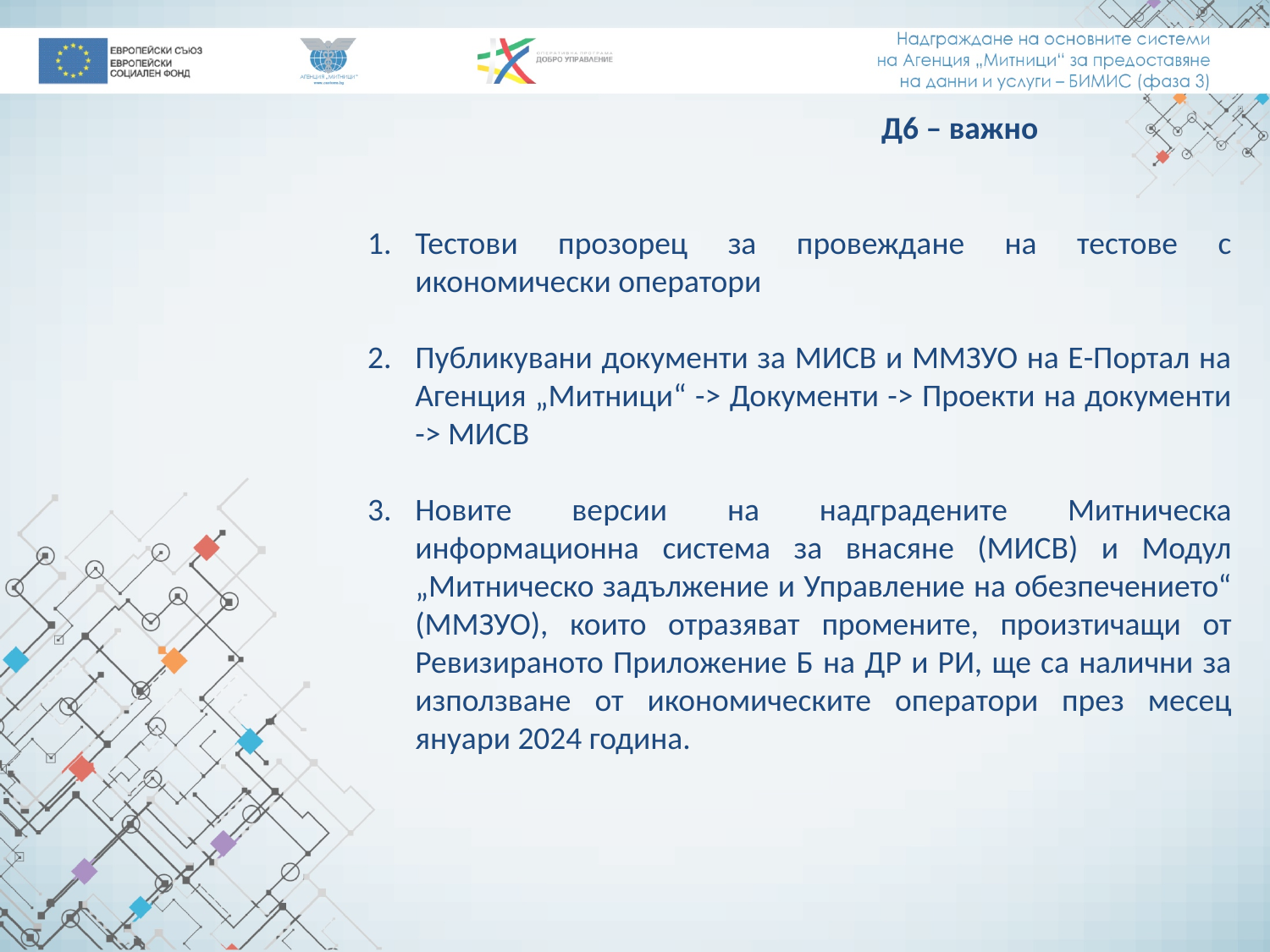

Д6 – важно
Тестови прозорец за провеждане на тестове с икономически оператори

Публикувани документи за МИСВ и ММЗУО на Е-Портал на Агенция „Митници“ -> Документи -> Проекти на документи -> МИСВ

Новите версии на надградените Митническа информационна система за внасяне (МИСВ) и Модул „Митническо задължение и Управление на обезпечението“ (ММЗУО), които отразяват промените, произтичащи от Ревизираното Приложение Б на ДР и РИ, ще са налични за използване от икономическите оператори през месец януари 2024 година.